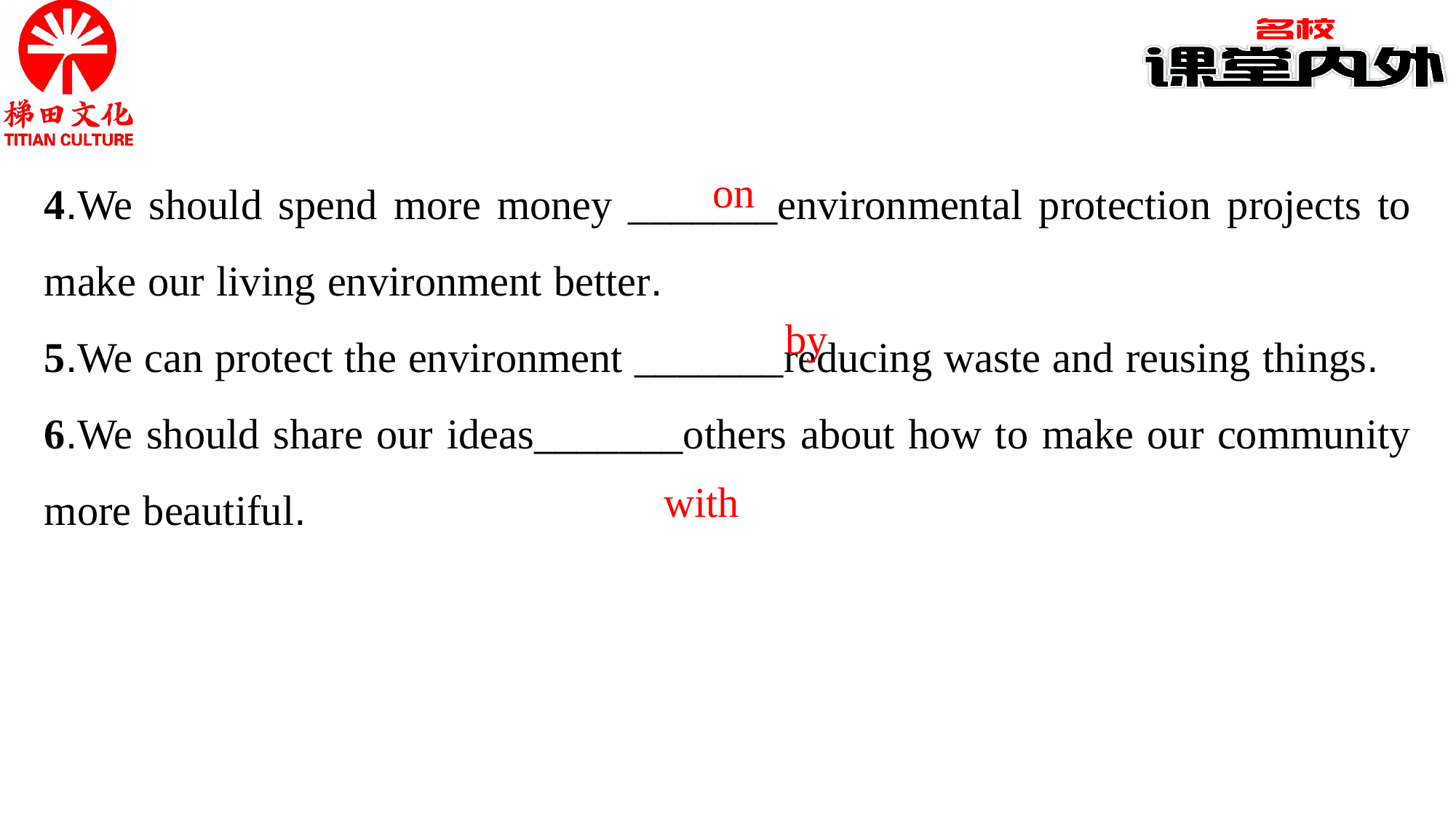

4.We should spend more money _______environmental protection projects to make our living environment better.
5.We can protect the environment _______reducing waste and reusing things.
6.We should share our ideas_______others about how to make our community more beautiful.
on
by
with